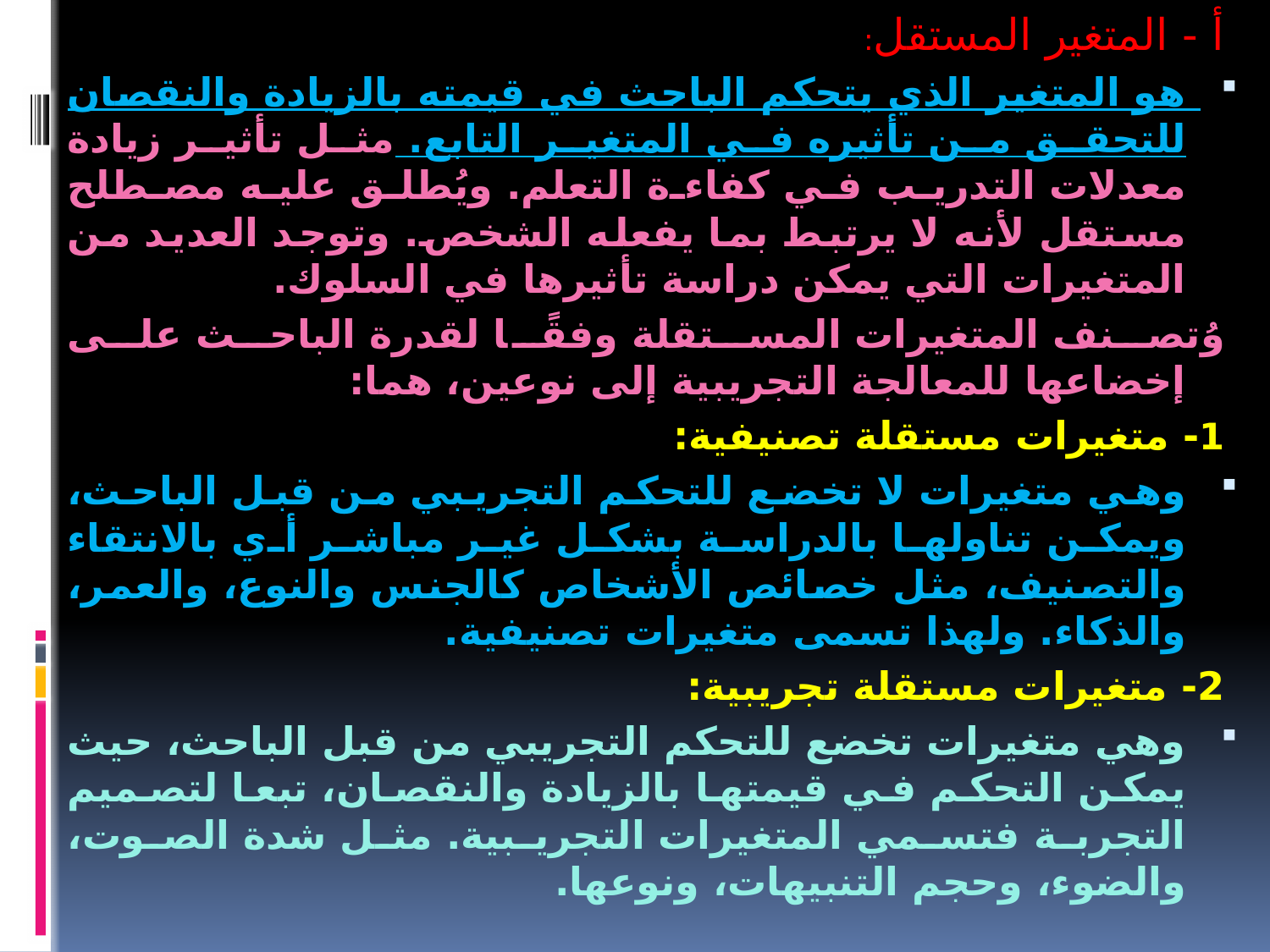

أ - المتغير المستقل:
هو المتغير الذي يتحكم الباحث في قيمته بالزيادة والنقصان للتحقق من تأثيره في المتغير التابع. مثل تأثير زيادة معدلات التدريب في كفاءة التعلم. ويُطلق عليه مصطلح مستقل لأنه لا يرتبط بما يفعله الشخص. وتوجد العديد من المتغيرات التي يمكن دراسة تأثيرها في السلوك.
وُتصنف المتغيرات المستقلة وفقًا لقدرة الباحث على إخضاعها للمعالجة التجريبية إلى نوعين، هما:
1- متغيرات مستقلة تصنيفية:
وهي متغيرات لا تخضع للتحكم التجريبي من قبل الباحث، ويمكن تناولها بالدراسة بشكل غير مباشر أي بالانتقاء والتصنيف، مثل خصائص الأشخاص كالجنس والنوع، والعمر، والذكاء. ولهذا تسمى متغيرات تصنيفية.
2- متغيرات مستقلة تجريبية:
وهي متغيرات تخضع للتحكم التجريبي من قبل الباحث، حيث يمكن التحكم في قيمتها بالزيادة والنقصان، تبعا لتصميم التجربة فتسمي المتغيرات التجريبية. مثل شدة الصوت، والضوء، وحجم التنبيهات، ونوعها.